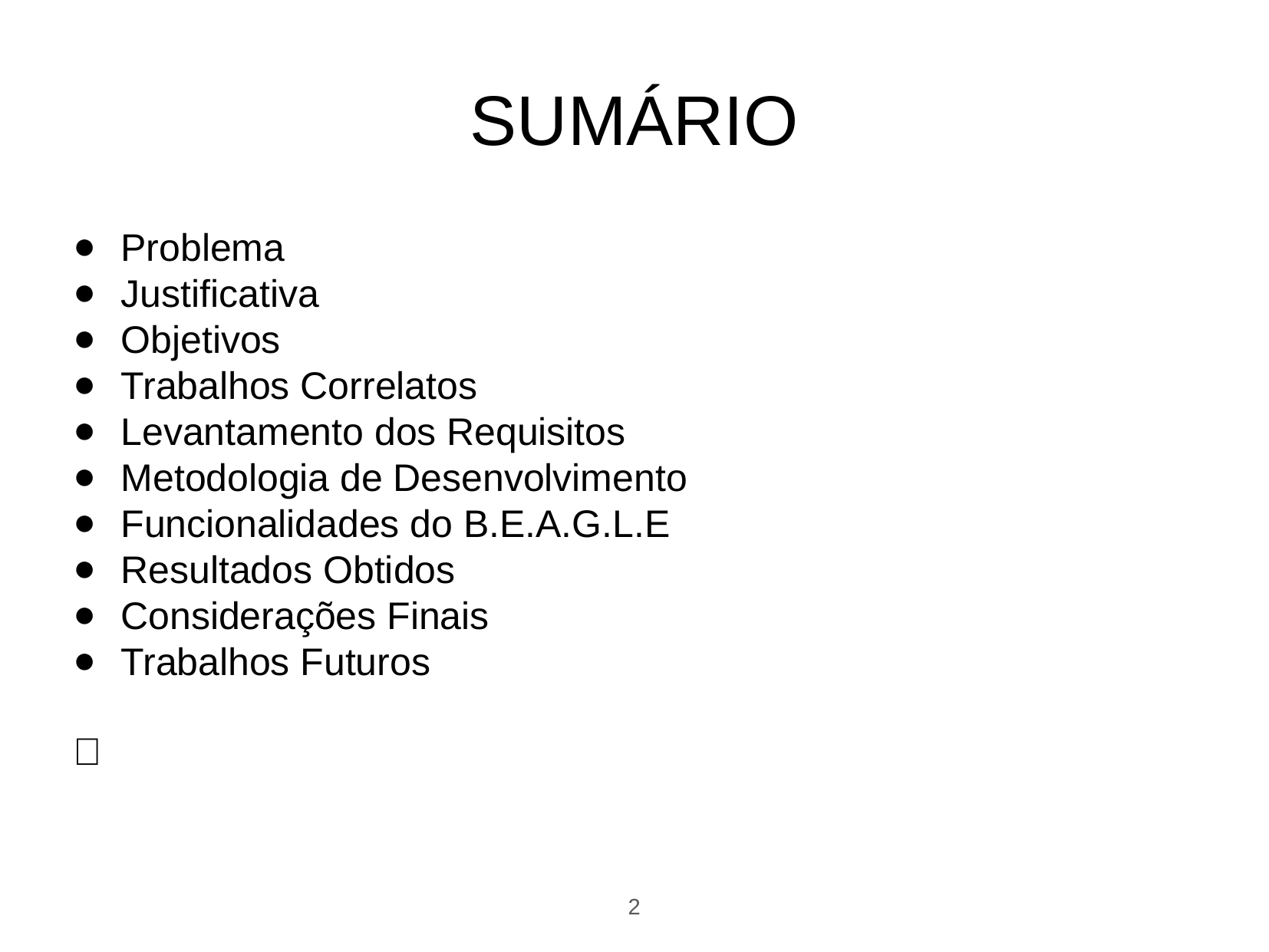

SUMÁRIO
Problema
Justificativa
Objetivos
Trabalhos Correlatos
Levantamento dos Requisitos
Metodologia de Desenvolvimento
Funcionalidades do B.E.A.G.L.E
Resultados Obtidos
Considerações Finais
Trabalhos Futuros

2